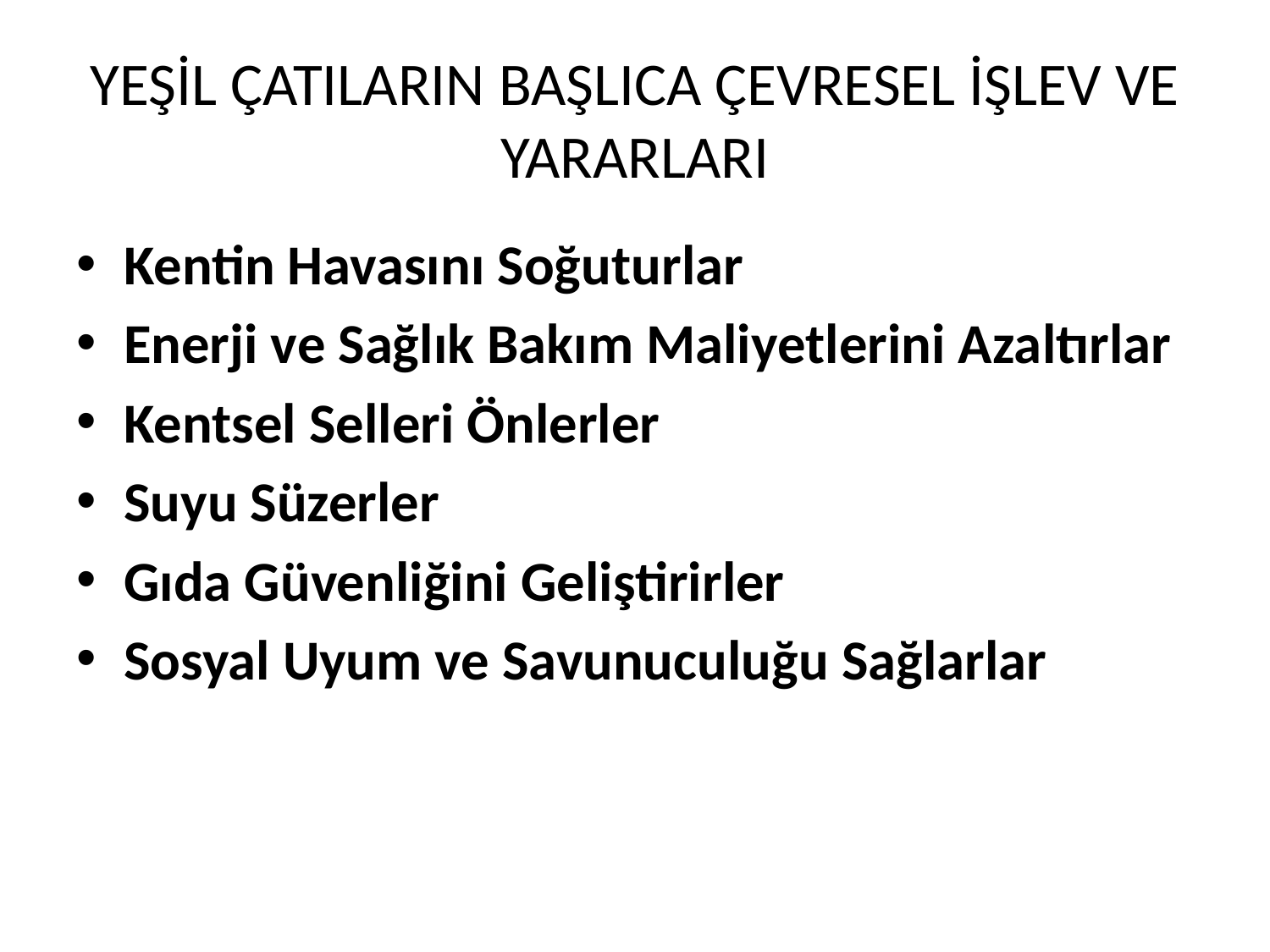

# YEŞİL ÇATILARIN BAŞLICA ÇEVRESEL İŞLEV VE YARARLARI
Kentin Havasını Soğuturlar
Enerji ve Sağlık Bakım Maliyetlerini Azaltırlar
Kentsel Selleri Önlerler
Suyu Süzerler
Gıda Güvenliğini Geliştirirler
Sosyal Uyum ve Savunuculuğu Sağlarlar